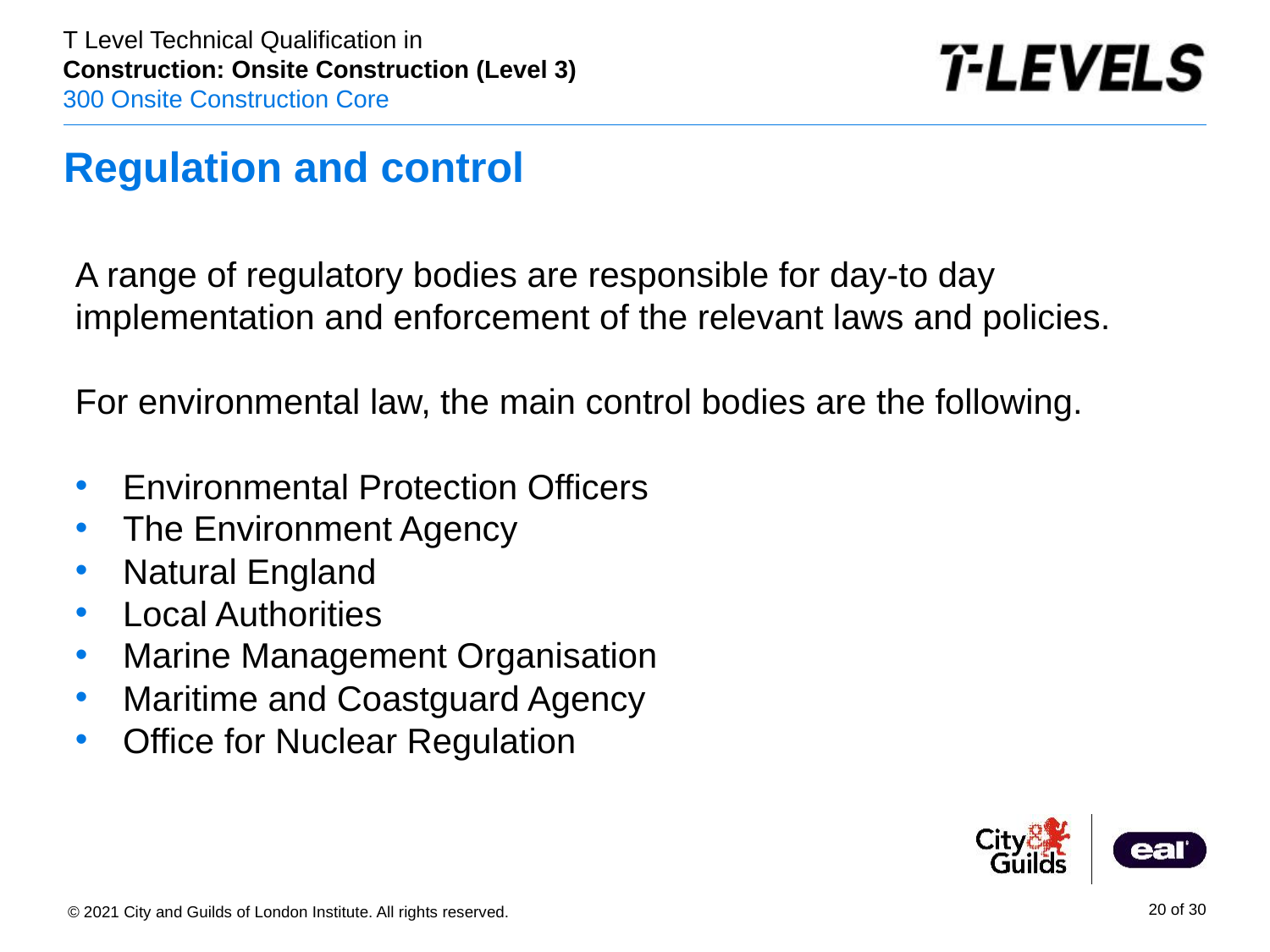

# Regulation and control
A range of regulatory bodies are responsible for day-to day implementation and enforcement of the relevant laws and policies.

For environmental law, the main control bodies are the following.

Environmental Protection Officers
The Environment Agency
Natural England
Local Authorities
Marine Management Organisation
Maritime and Coastguard Agency
Office for Nuclear Regulation